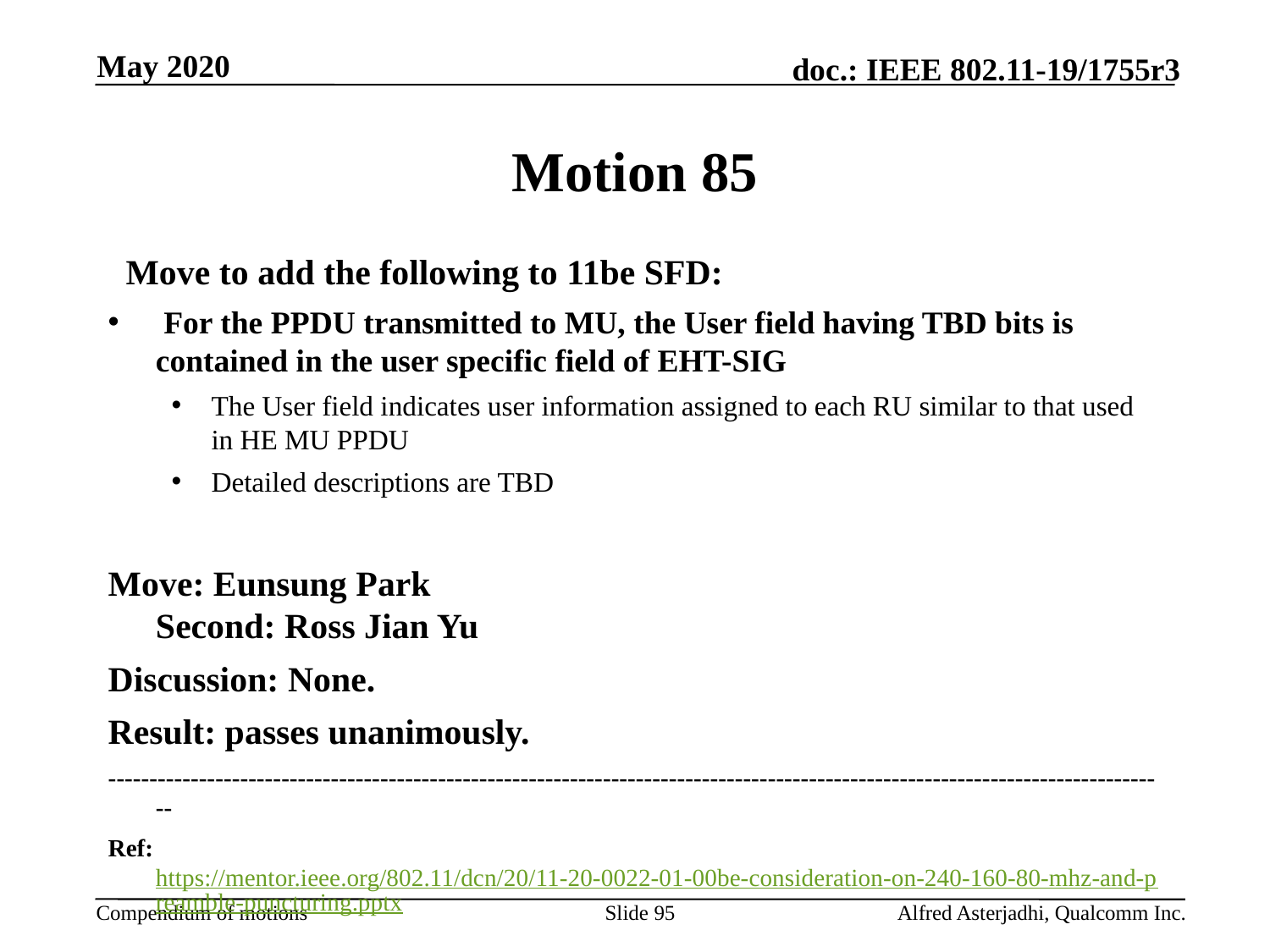

May 2020
# Motion 85
  Move to add the following to 11be SFD:
 For the PPDU transmitted to MU, the User field having TBD bits is contained in the user specific field of EHT-SIG
The User field indicates user information assigned to each RU similar to that used in HE MU PPDU
Detailed descriptions are TBD

Move: Eunsung Park					Second: Ross Jian Yu
Discussion: None.
Result: passes unanimously.
---------------------------------------------------------------------------------------------------------------------------------
Ref: https://mentor.ieee.org/802.11/dcn/20/11-20-0022-01-00be-consideration-on-240-160-80-mhz-and-preamble-puncturing.pptx

Slide 95
Alfred Asterjadhi, Qualcomm Inc.